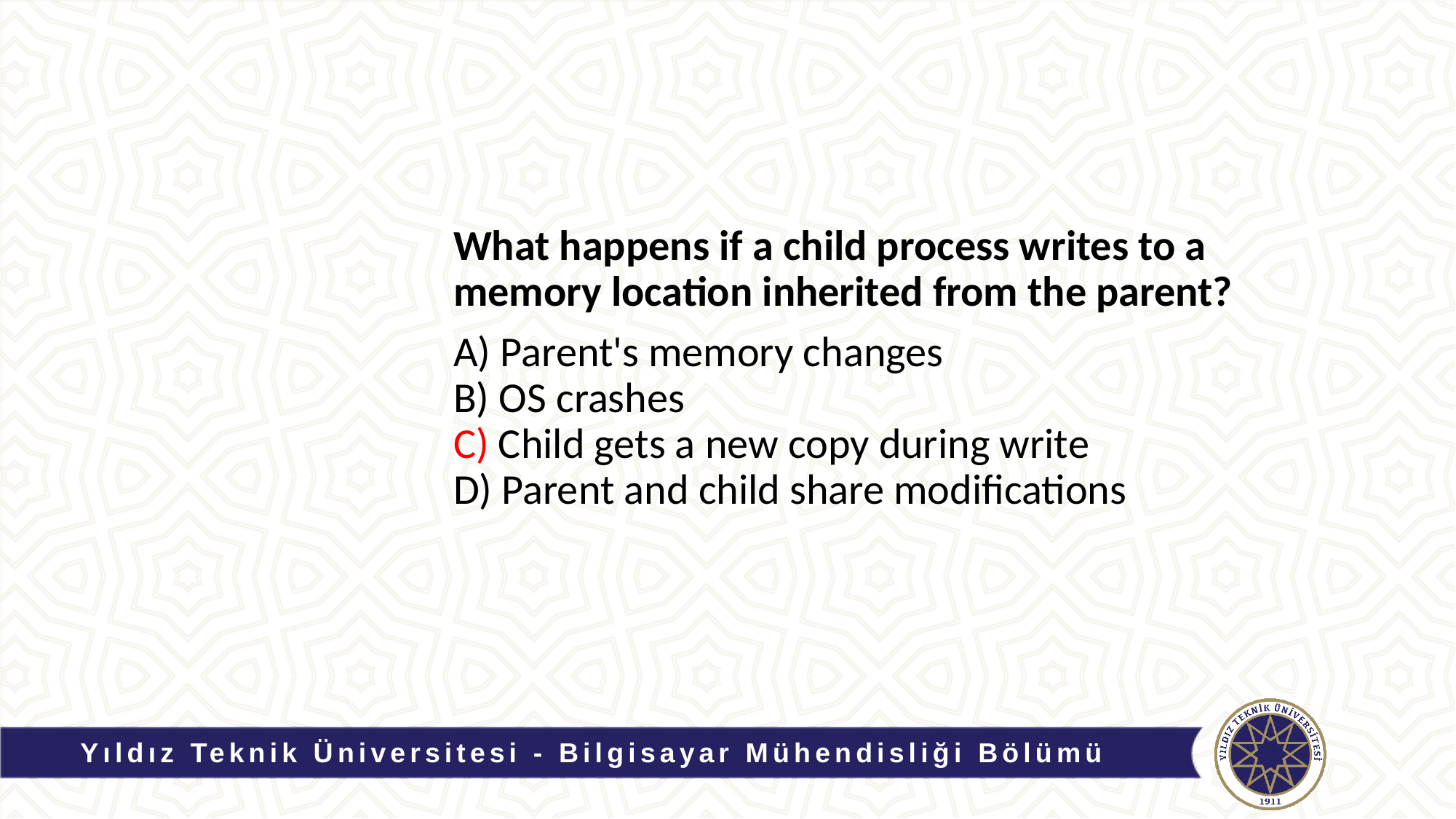

What happens if a child process writes to a memory location inherited from the parent?
A) Parent's memory changes
B) OS crashes
C) Child gets a new copy during write
D) Parent and child share modifications
Yıldız Teknik Üniversitesi - Bilgisayar Mühendisliği Bölümü